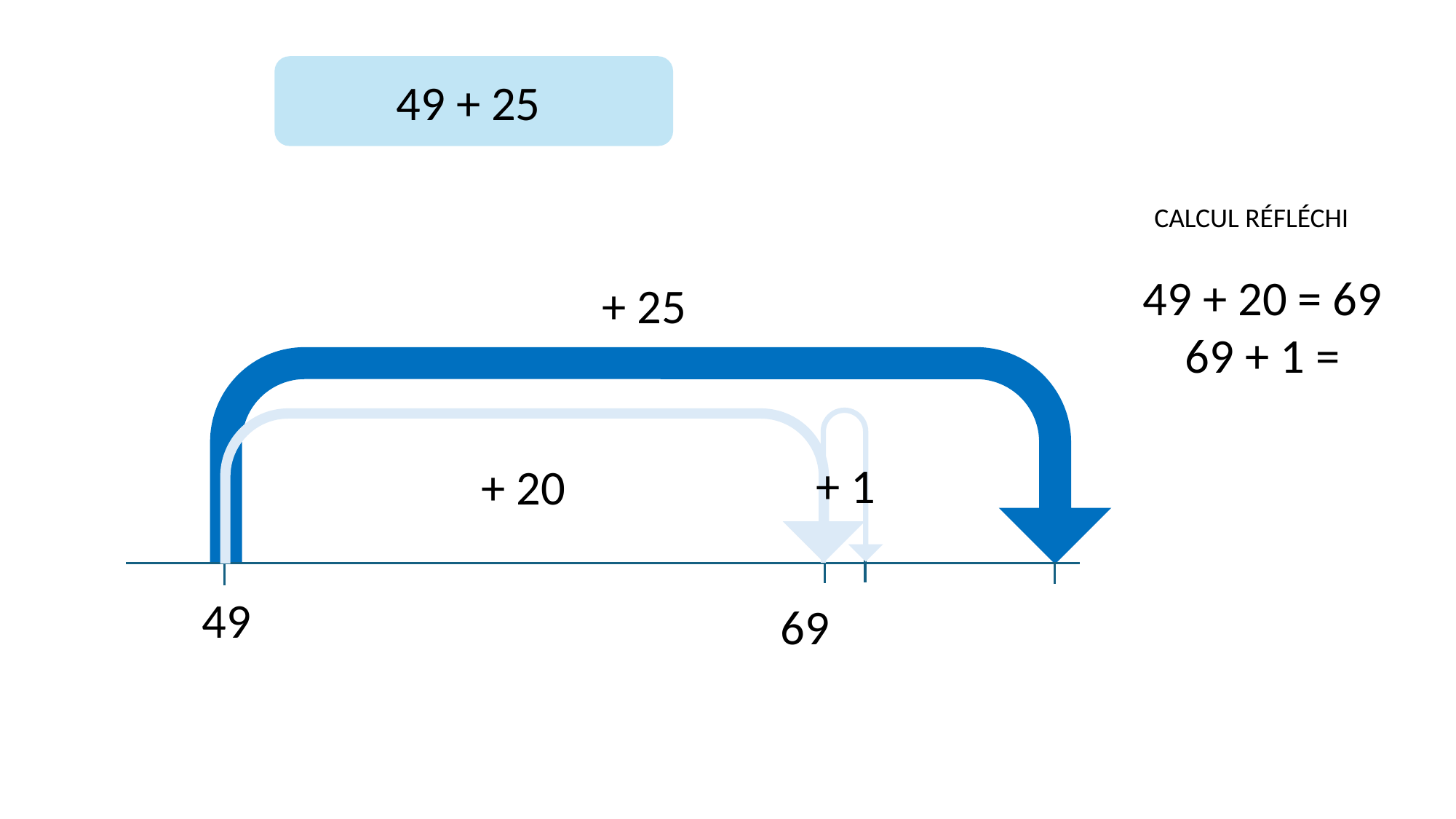

49 + 25
CALCUL RÉFLÉCHI
49 + 20 = 69
 + 25
69 + 1 =

 + 1
 + 20
49
69